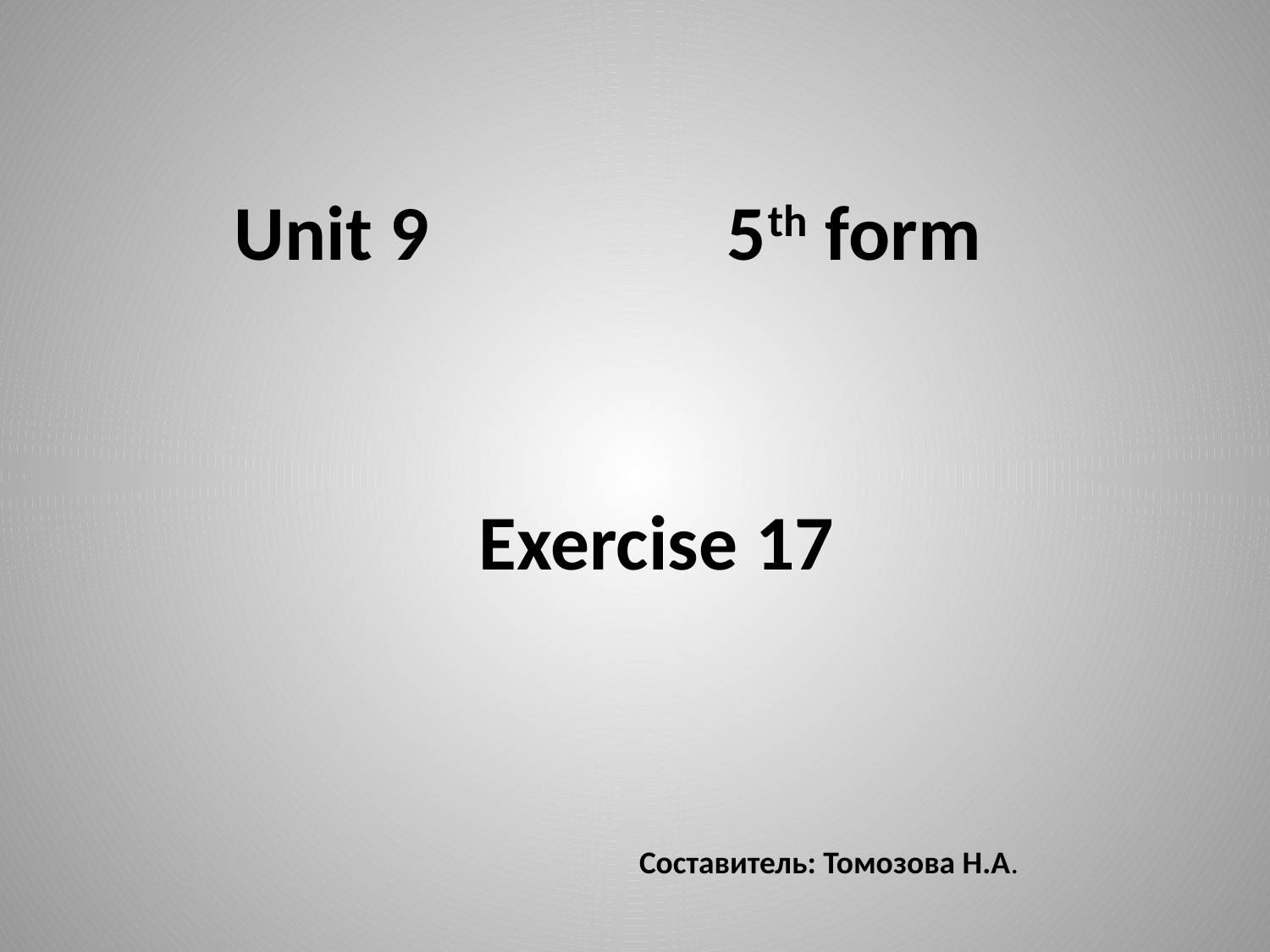

Unit 9                 5th form
Exercise 17
Составитель: Томозова Н.А.